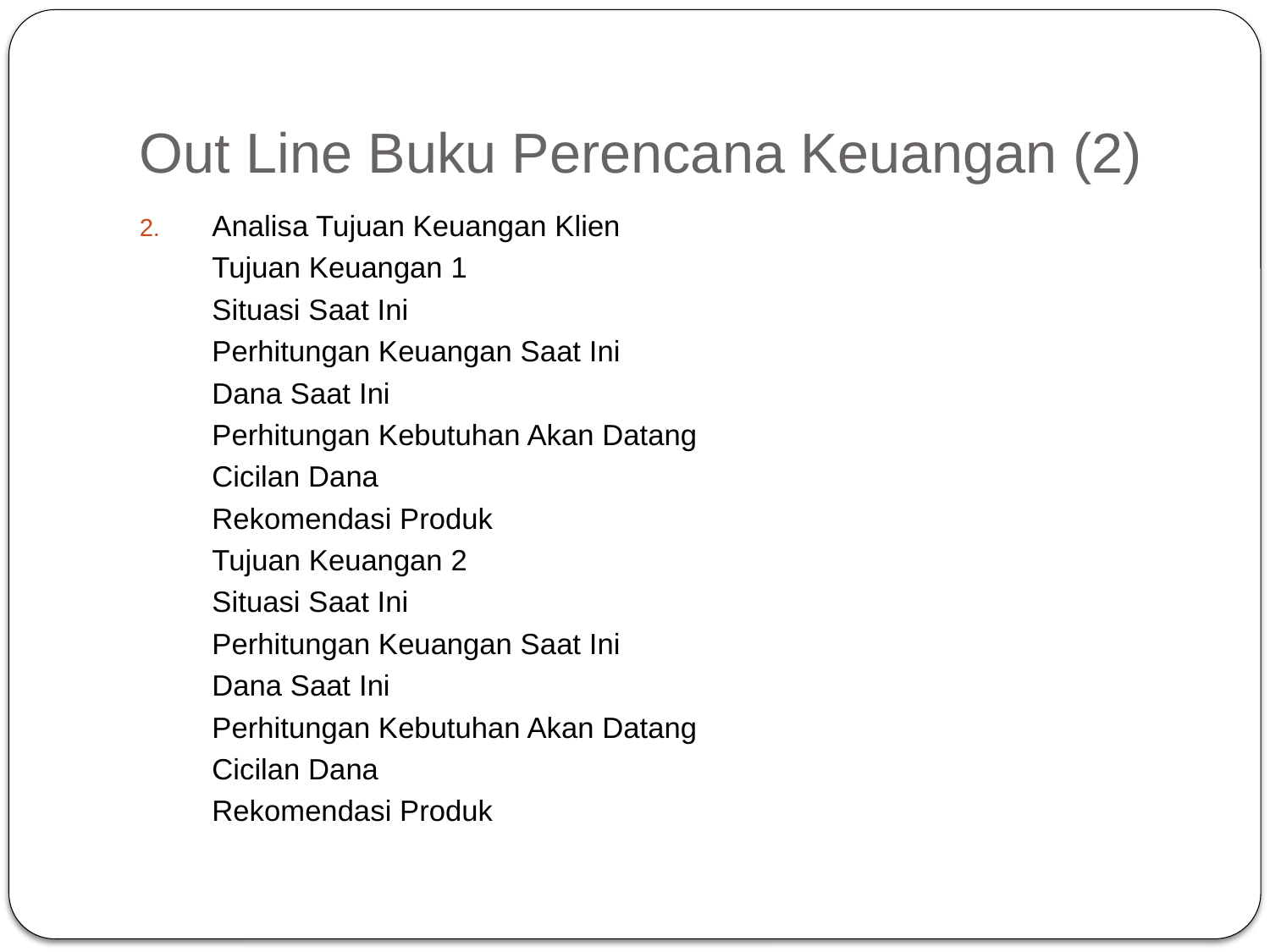

# Out Line Buku Perencana Keuangan (2)
Analisa Tujuan Keuangan Klien
	Tujuan Keuangan 1
		Situasi Saat Ini
		Perhitungan Keuangan Saat Ini
		Dana Saat Ini
		Perhitungan Kebutuhan Akan Datang
		Cicilan Dana
		Rekomendasi Produk
	Tujuan Keuangan 2
		Situasi Saat Ini
		Perhitungan Keuangan Saat Ini
		Dana Saat Ini
		Perhitungan Kebutuhan Akan Datang
		Cicilan Dana
		Rekomendasi Produk